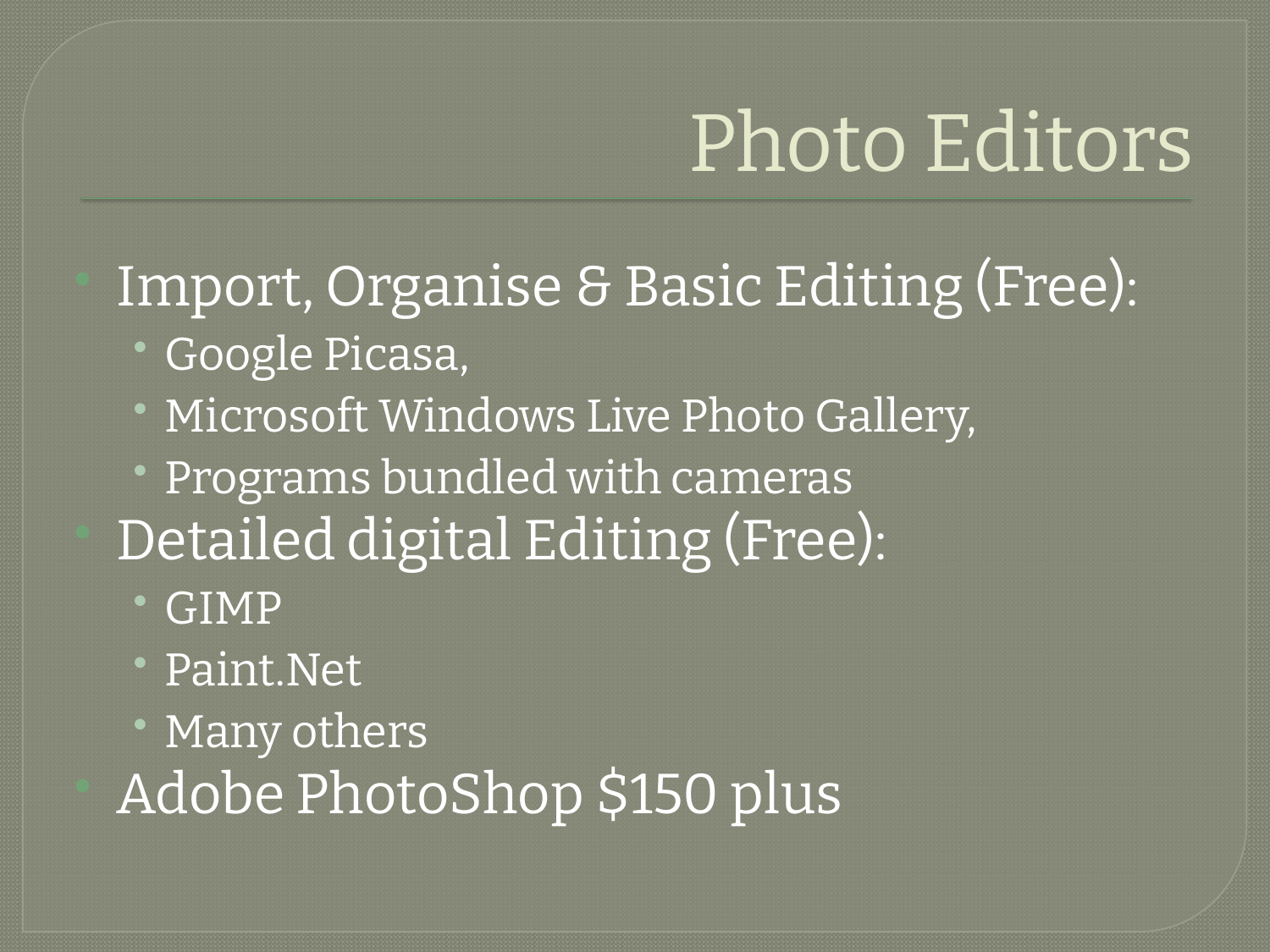

# Photo Editors
Import, Organise & Basic Editing (Free):
Google Picasa,
Microsoft Windows Live Photo Gallery,
Programs bundled with cameras
Detailed digital Editing (Free):
GIMP
Paint.Net
Many others
Adobe PhotoShop $150 plus